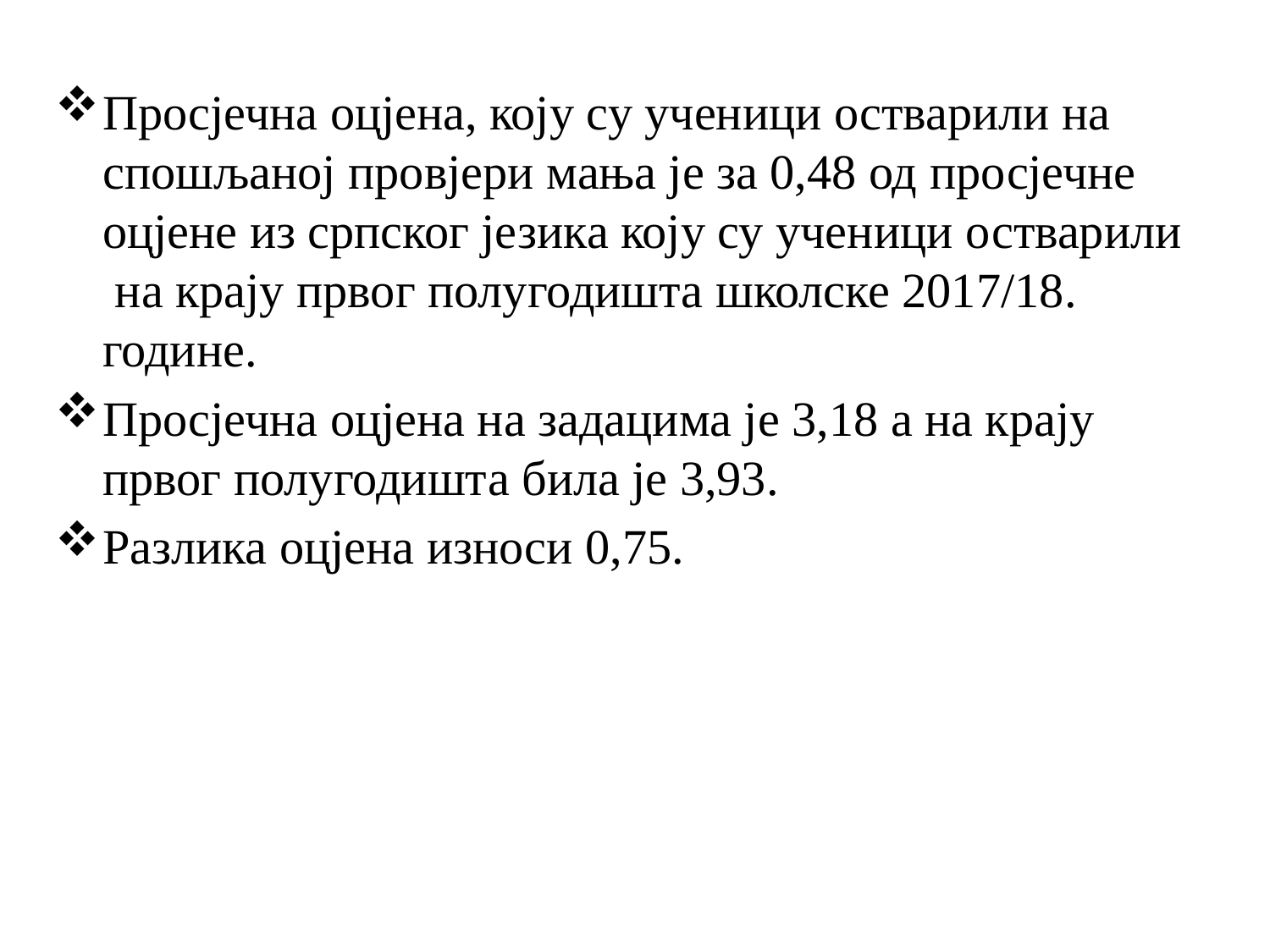

Просјечна оцјена, коју су ученици остварили на спошљаној провјери мања је за 0,48 од просјечне оцјене из српског језика коју су ученици остварили  на крају првог полугодишта школске 2017/18. године.
Просјечна оцјена на задацима је 3,18 а на крају првог полугодишта била је 3,93.
Разлика оцјена износи 0,75.